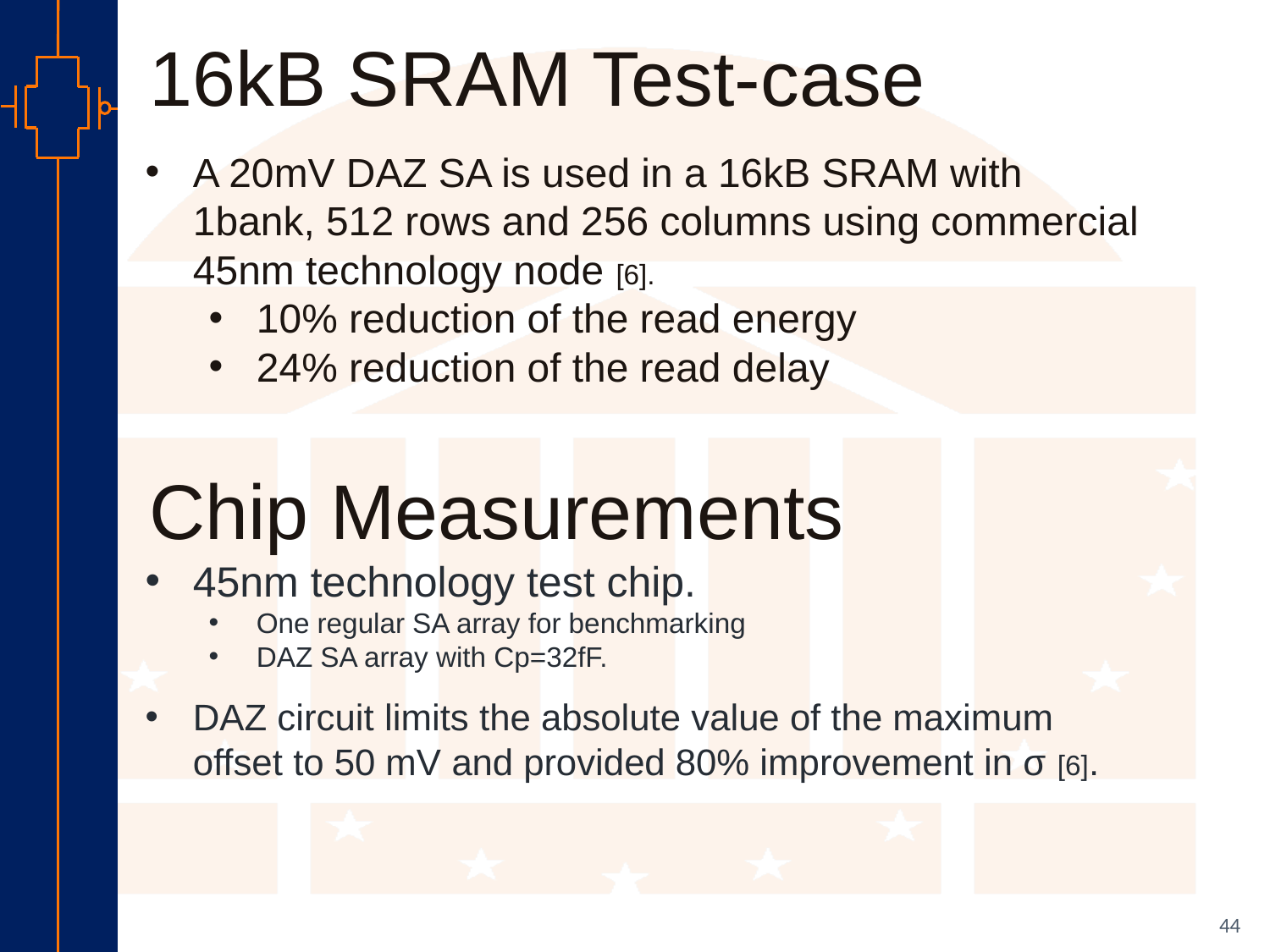

16kB SRAM Test-case

A 20mV DAZ SA is used in a 16kB SRAM with 1bank, 512 rows and 256 columns using commercial 45nm technology node [6].
10% reduction of the read energy
24% reduction of the read delay

45nm technology test chip.
One regular SA array for benchmarking
DAZ SA array with Cp=32fF.

DAZ circuit limits the absolute value of the maximum offset to 50 mV and provided 80% improvement in σ [6].

Chip Measurements
44